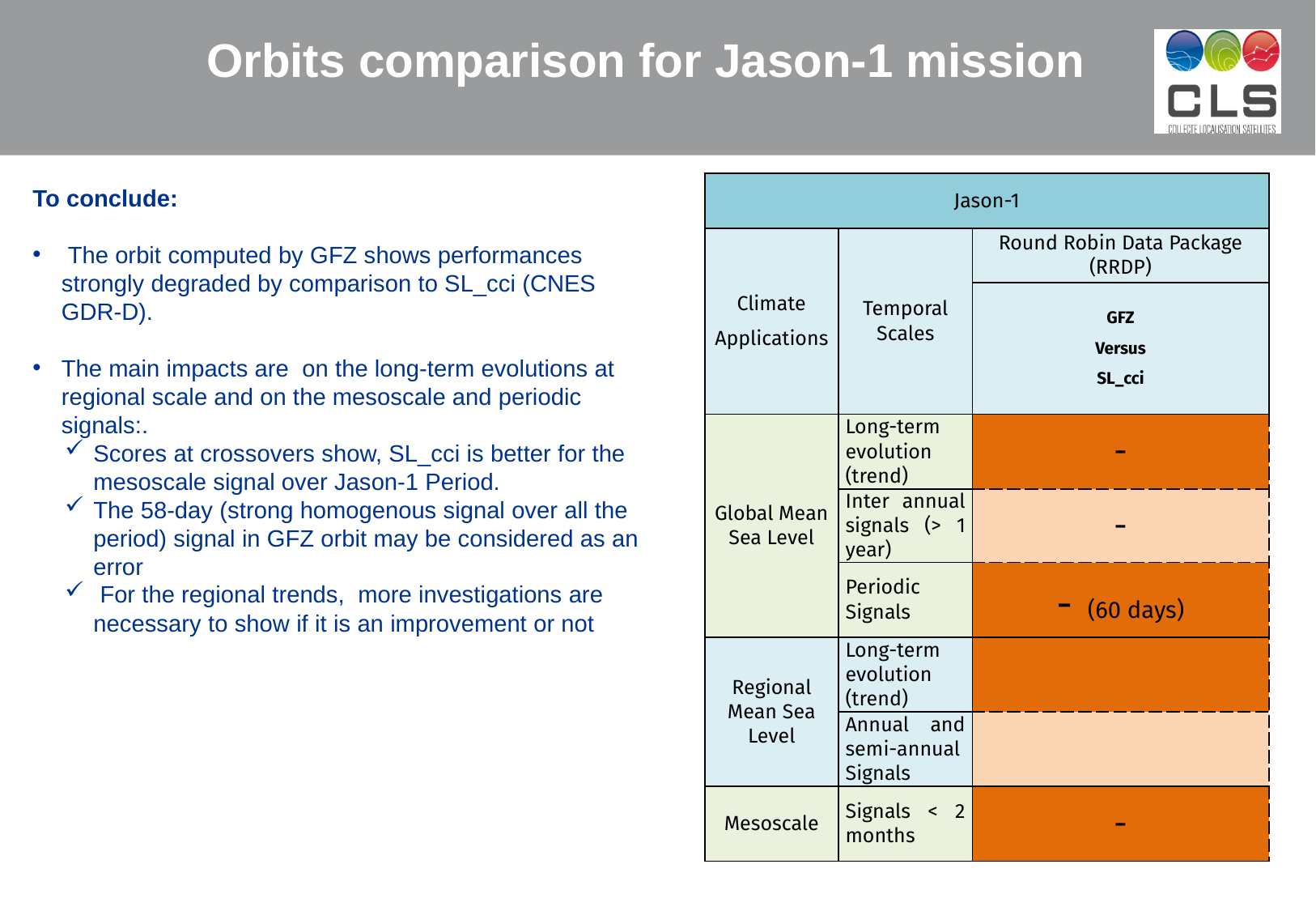

Orbits comparison for Jason-1 mission
| Jason-1 |  |  |
| --- | --- | --- |
| Climate Applications | Temporal Scales | Round Robin Data Package (RRDP) |
|  |  | GFZ Versus SL\_cci |
| Global Mean Sea Level | Long-term evolution (trend) | - |
|  | Inter annual signals (> 1 year) | - |
|  | Periodic Signals | - (60 days) |
| Regional Mean Sea Level | Long-term evolution (trend) |  |
|  | Annual and semi-annual Signals |  |
| Mesoscale | Signals < 2 months | - |
To conclude:

 The orbit computed by GFZ shows performances strongly degraded by comparison to SL_cci (CNES GDR-D).

The main impacts are  on the long-term evolutions at regional scale and on the mesoscale and periodic signals:.
Scores at crossovers show, SL_cci is better for the mesoscale signal over Jason-1 Period.
The 58-day (strong homogenous signal over all the period) signal in GFZ orbit may be considered as an error
 For the regional trends,  more investigations are necessary to show if it is an improvement or not